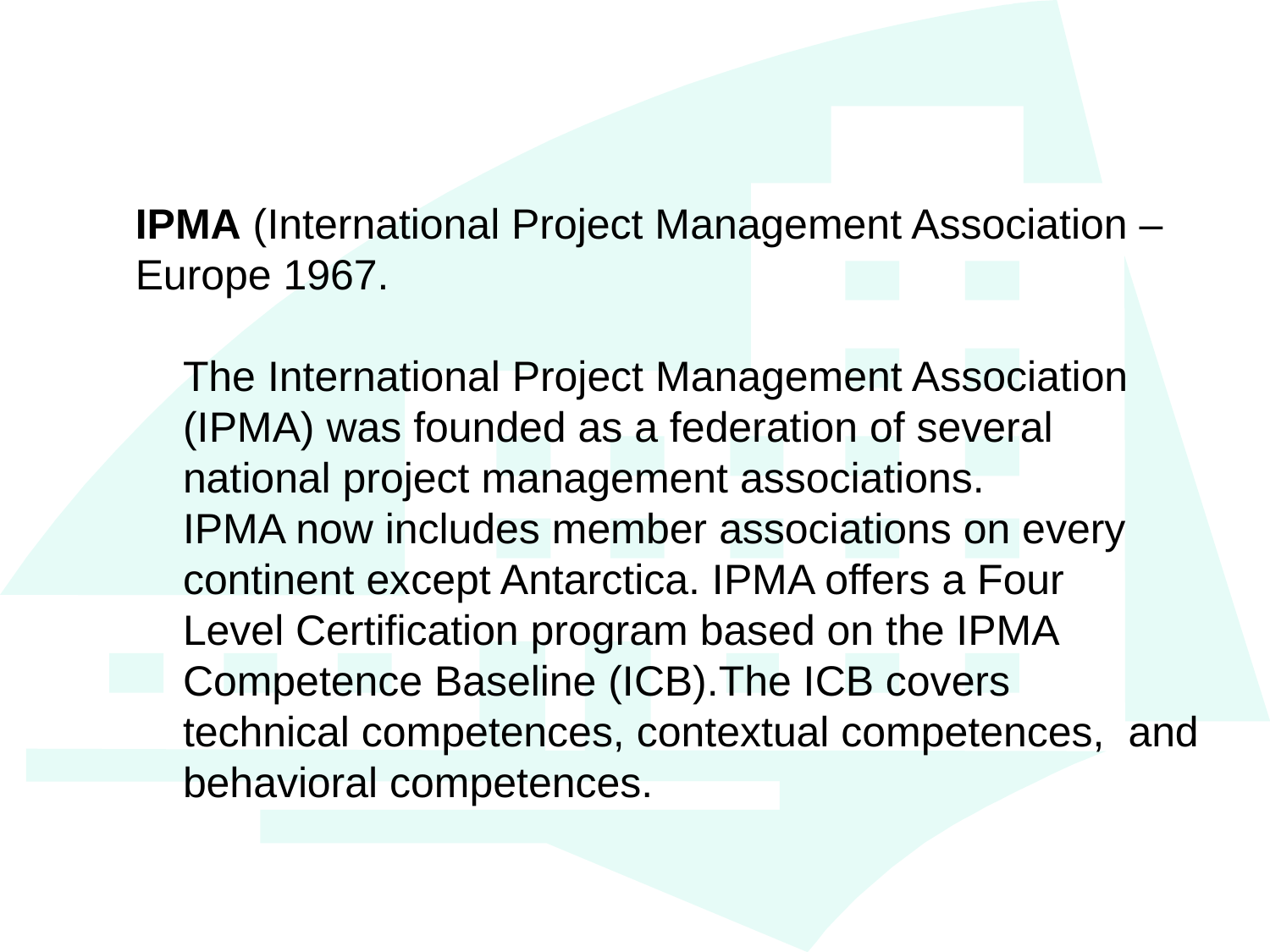

IPMA (International Project Management Association –
Europe 1967.

The International Project Management Association
(IPMA) was founded as a federation of several       national project management associations.
IPMA now includes member associations on every
continent except Antarctica. IPMA offers a Four     Level Certification program based on the IPMA      Competence Baseline (ICB).The ICB covers            technical competences, contextual competences,  and behavioral competences.

24